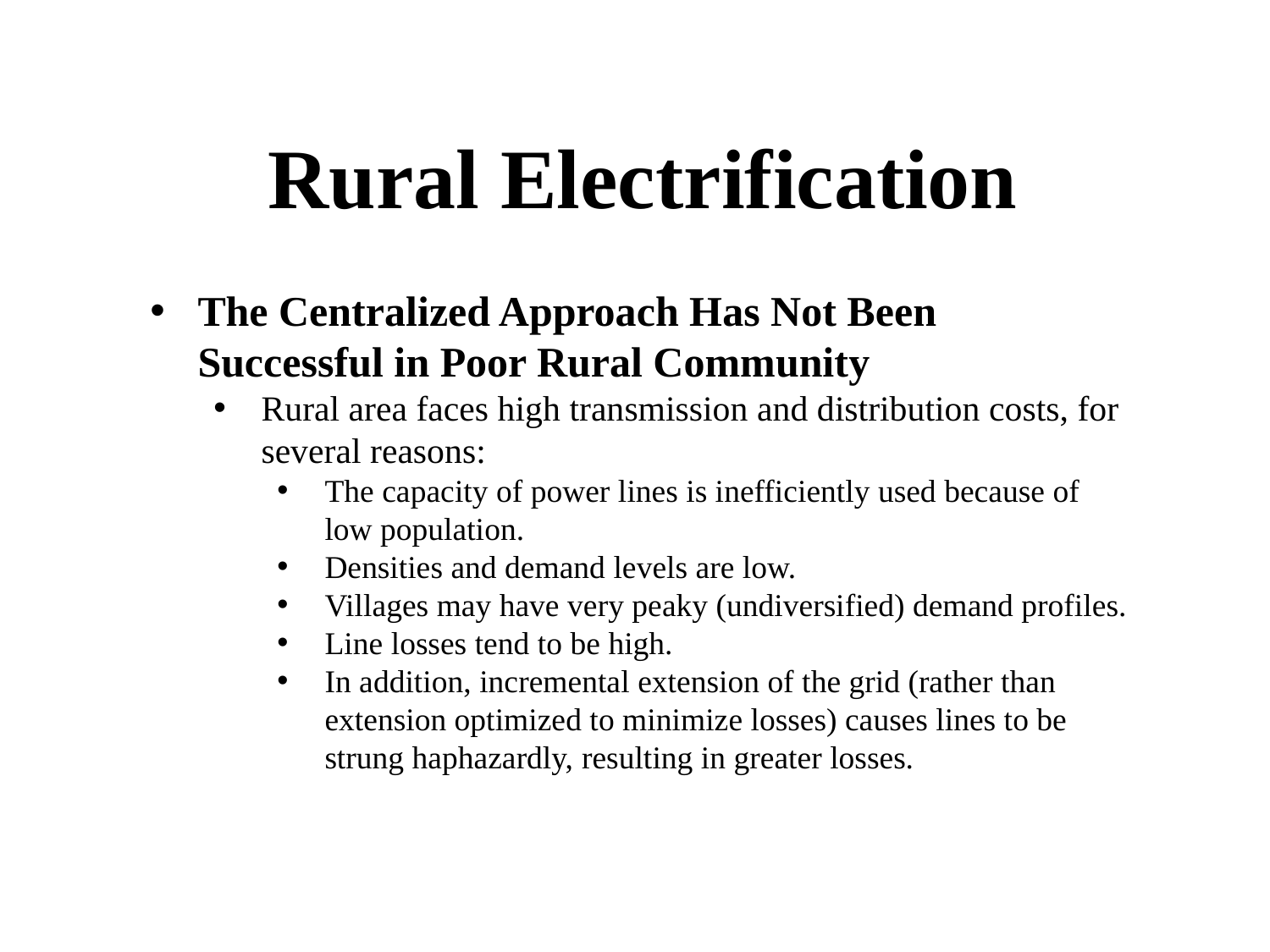

# Rural Electrification
The Centralized Approach Has Not Been Successful in Poor Rural Community
Rural area faces high transmission and distribution costs, for several reasons:
The capacity of power lines is inefficiently used because of low population.
Densities and demand levels are low.
Villages may have very peaky (undiversified) demand profiles.
Line losses tend to be high.
In addition, incremental extension of the grid (rather than extension optimized to minimize losses) causes lines to be strung haphazardly, resulting in greater losses.